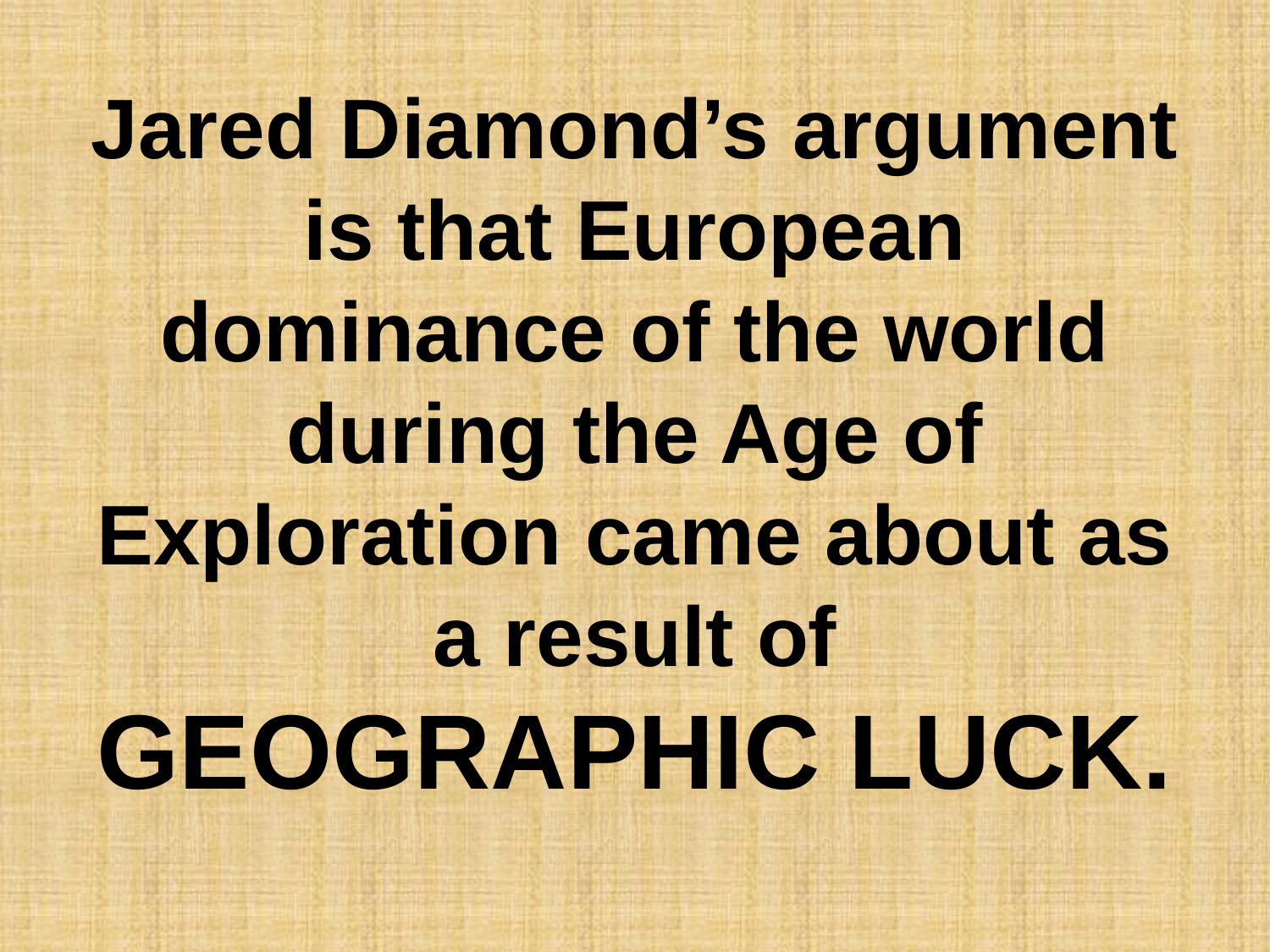

# Jared Diamond’s argument is that European dominance of the world during the Age of Exploration came about as a result of GEOGRAPHIC LUCK.